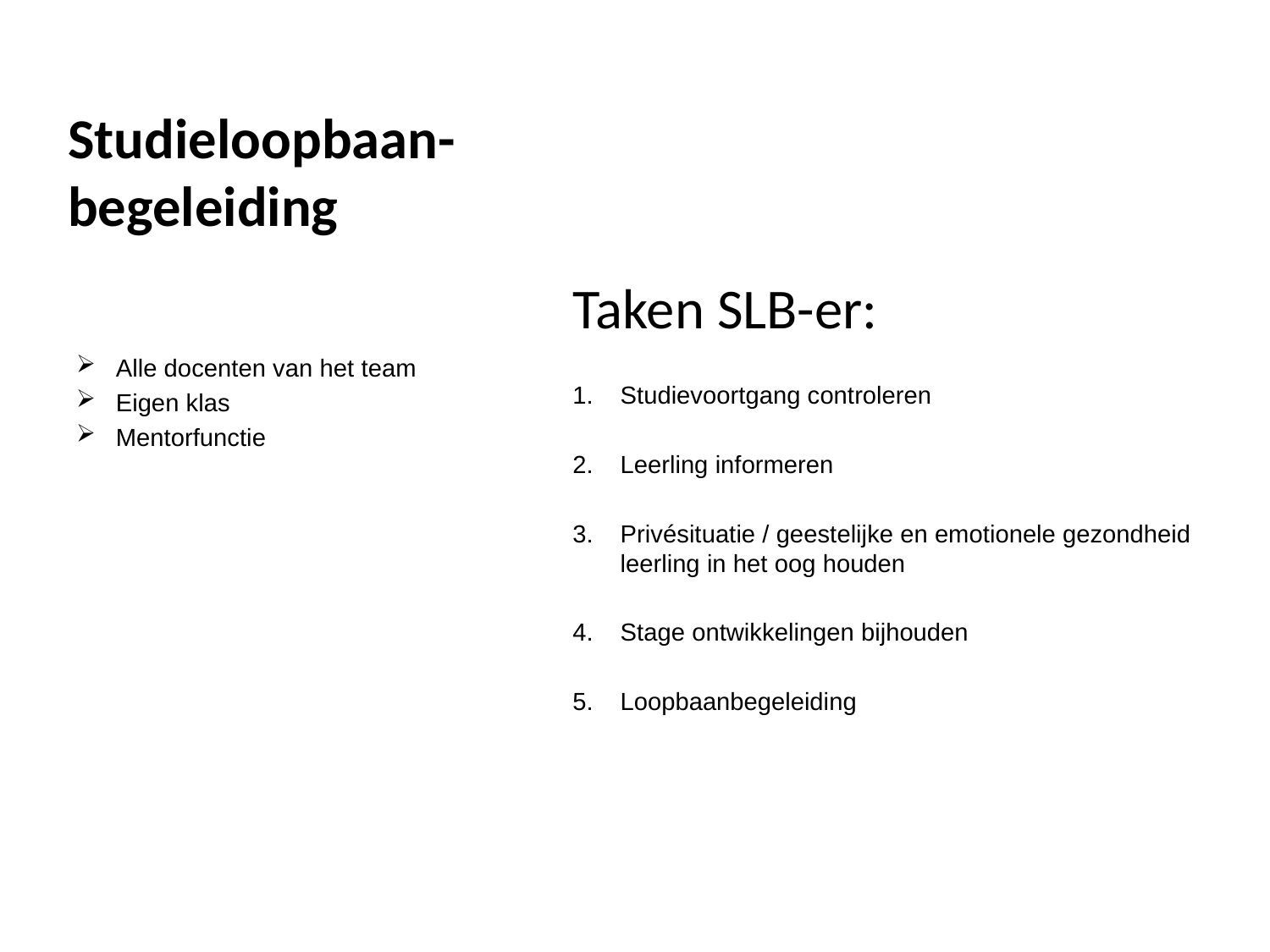

# Studieloopbaan-begeleiding
Taken SLB-er:

Studievoortgang controleren

Leerling informeren

Privésituatie / geestelijke en emotionele gezondheid leerling in het oog houden

Stage ontwikkelingen bijhouden

Loopbaanbegeleiding
Alle docenten van het team
Eigen klas
Mentorfunctie